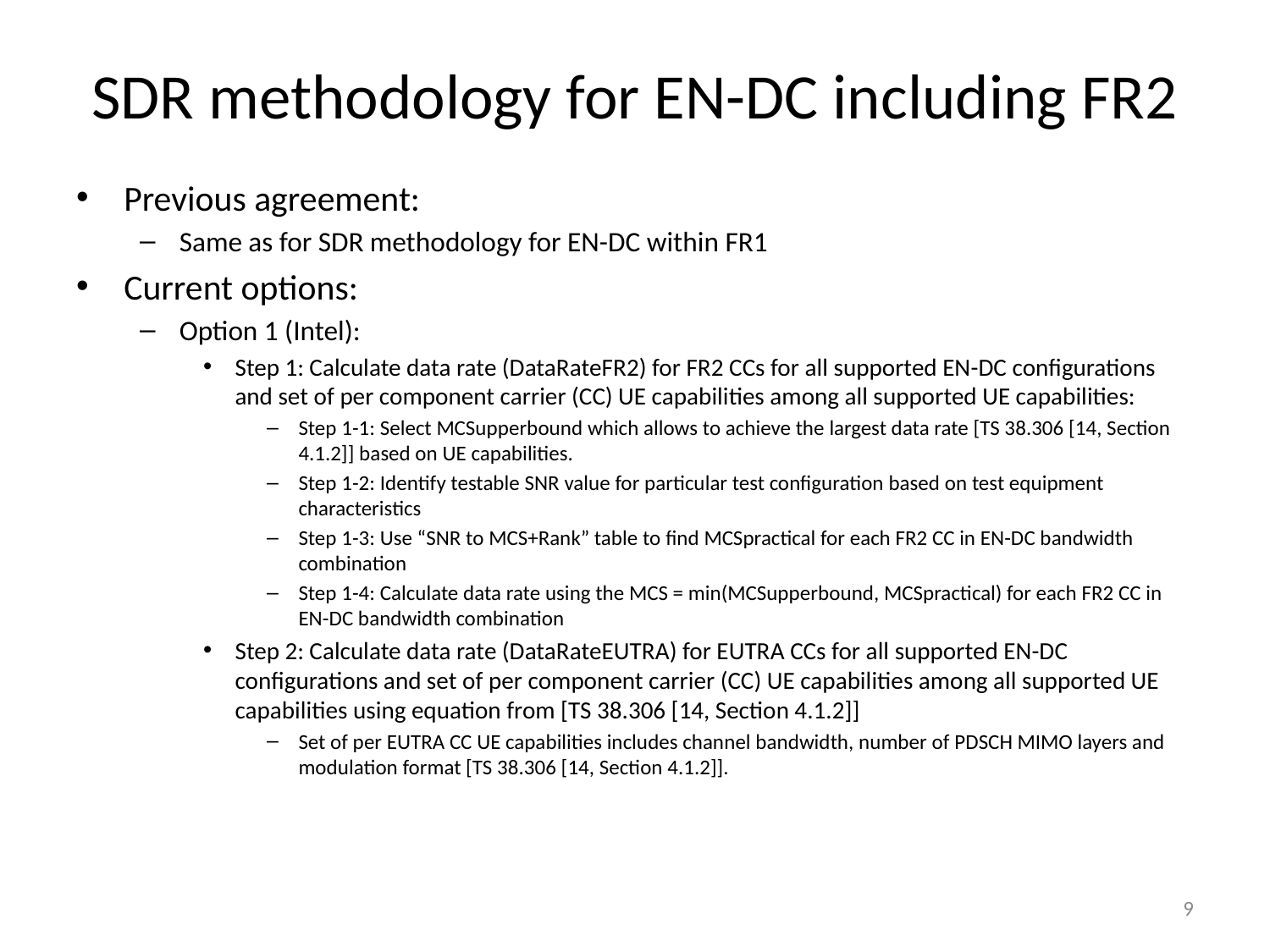

# SDR methodology for EN-DC including FR2
Previous agreement:
Same as for SDR methodology for EN-DC within FR1
Current options:
Option 1 (Intel):
Step 1: Calculate data rate (DataRateFR2) for FR2 CCs for all supported EN-DC configurations and set of per component carrier (CC) UE capabilities among all supported UE capabilities:
Step 1-1: Select MCSupperbound which allows to achieve the largest data rate [TS 38.306 [14, Section 4.1.2]] based on UE capabilities.
Step 1-2: Identify testable SNR value for particular test configuration based on test equipment characteristics
Step 1-3: Use “SNR to MCS+Rank” table to find MCSpractical for each FR2 CC in EN-DC bandwidth combination
Step 1-4: Calculate data rate using the MCS = min(MCSupperbound, MCSpractical) for each FR2 CC in EN-DC bandwidth combination
Step 2: Calculate data rate (DataRateEUTRA) for EUTRA CCs for all supported EN-DC configurations and set of per component carrier (CC) UE capabilities among all supported UE capabilities using equation from [TS 38.306 [14, Section 4.1.2]]
Set of per EUTRA CC UE capabilities includes channel bandwidth, number of PDSCH MIMO layers and modulation format [TS 38.306 [14, Section 4.1.2]].

9